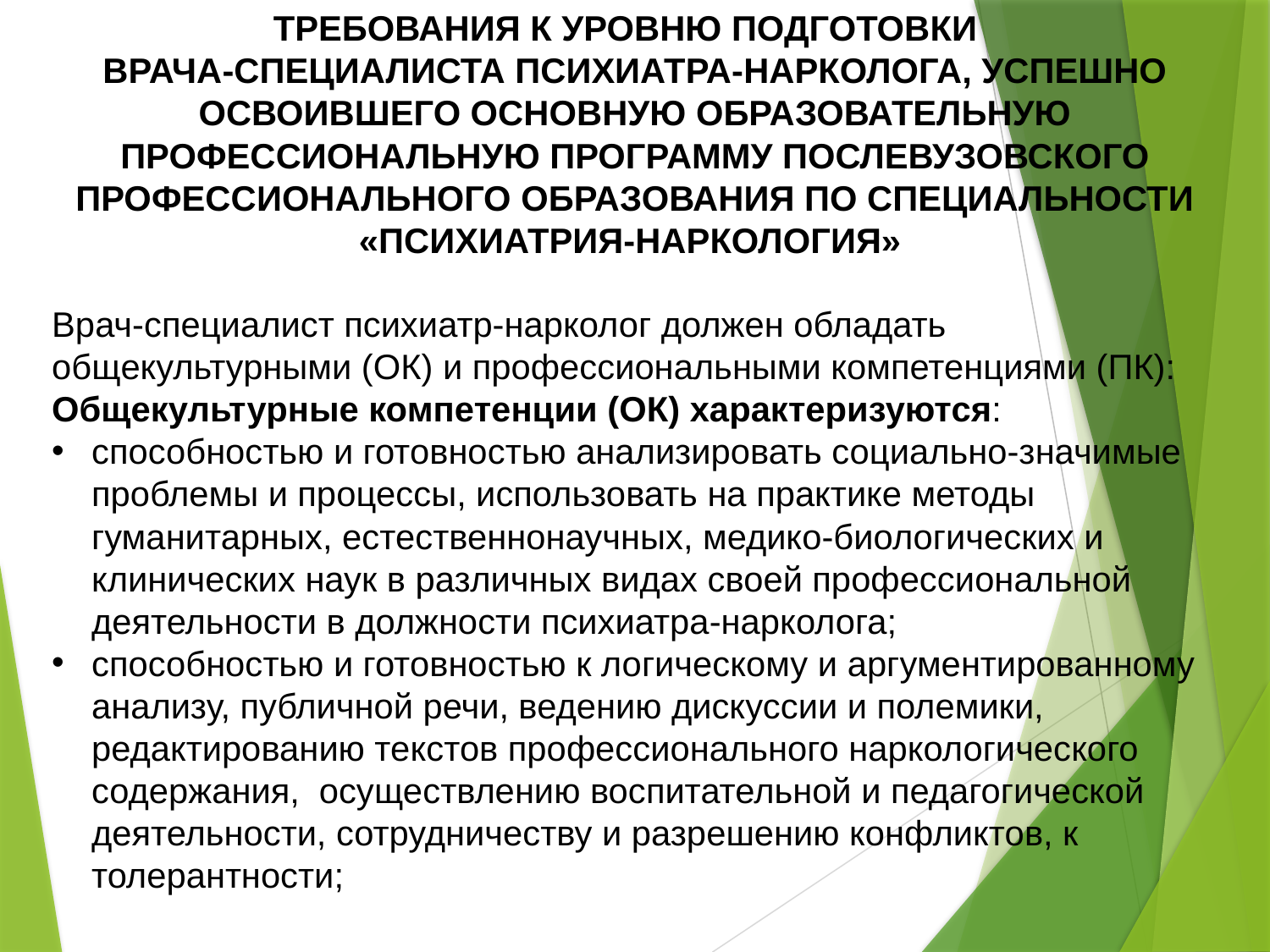

ТРЕБОВАНИЯ К УРОВНЮ ПОДГОТОВКИ
ВРАЧА-СПЕЦИАЛИСТА ПСИХИАТРА-НАРКОЛОГА, УСПЕШНО ОСВОИВШЕГО ОСНОВНУЮ ОБРАЗОВАТЕЛЬНУЮ ПРОФЕССИОНАЛЬНУЮ ПРОГРАММУ ПОСЛЕВУЗОВСКОГО ПРОФЕССИОНАЛЬНОГО ОБРАЗОВАНИЯ ПО СПЕЦИАЛЬНОСТИ «ПСИХИАТРИЯ-НАРКОЛОГИЯ»
Врач-специалист психиатр-нарколог должен обладать общекультурными (ОК) и профессиональными компетенциями (ПК):
Общекультурные компетенции (ОК) характеризуются:
способностью и готовностью анализировать социально-значимые проблемы и процессы, использовать на практике методы гуманитарных, естественнонаучных, медико-биологических и клинических наук в различных видах своей профессиональной деятельности в должности психиатра-нарколога;
способностью и готовностью к логическому и аргументированному анализу, публичной речи, ведению дискуссии и полемики, редактированию текстов профессионального наркологического содержания,  осуществлению воспитательной и педагогической деятельности, сотрудничеству и разрешению конфликтов, к толерантности;